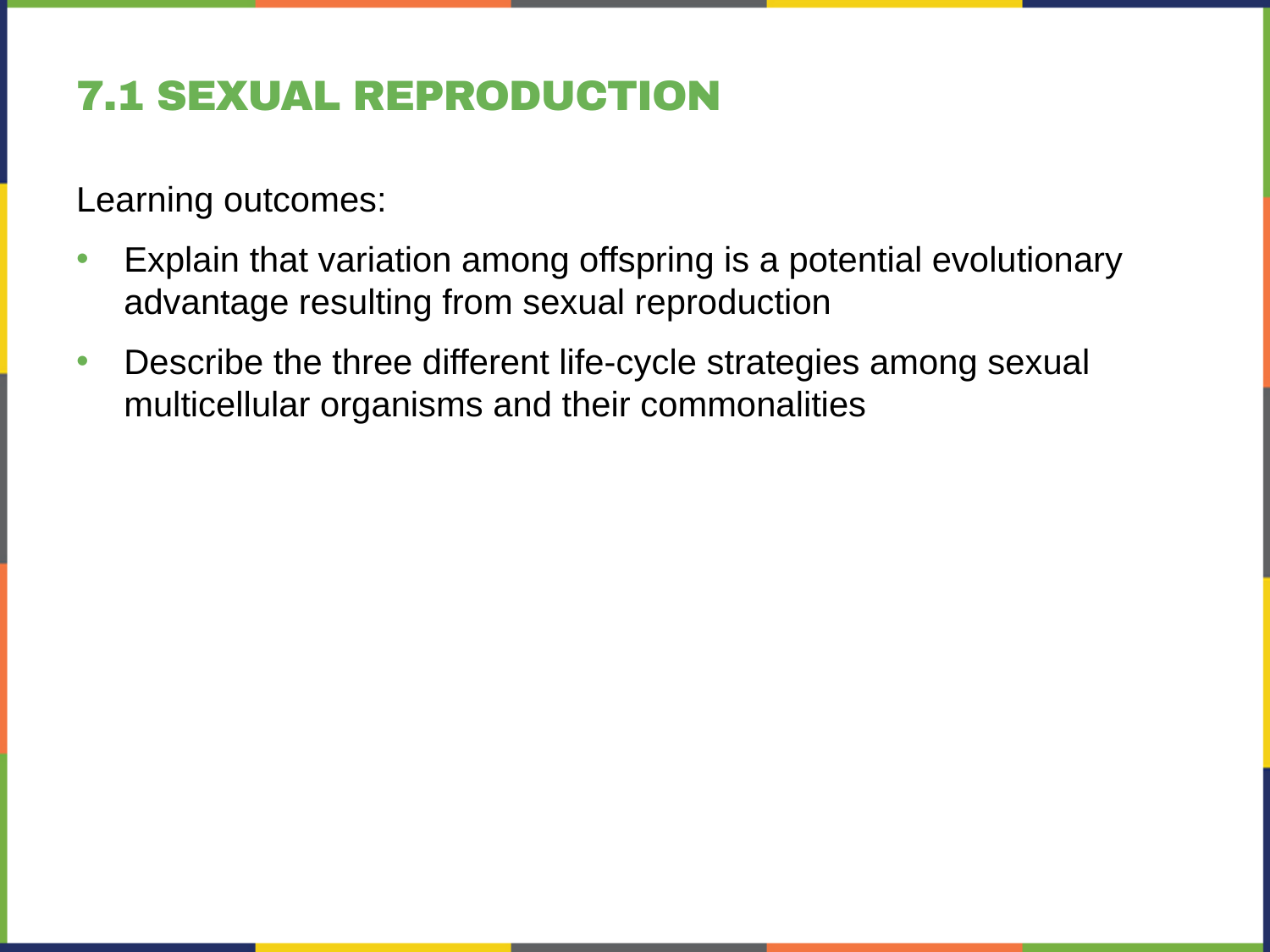

# 7.1 sexual reproduction
Learning outcomes:
Explain that variation among offspring is a potential evolutionary advantage resulting from sexual reproduction
Describe the three different life-cycle strategies among sexual multicellular organisms and their commonalities